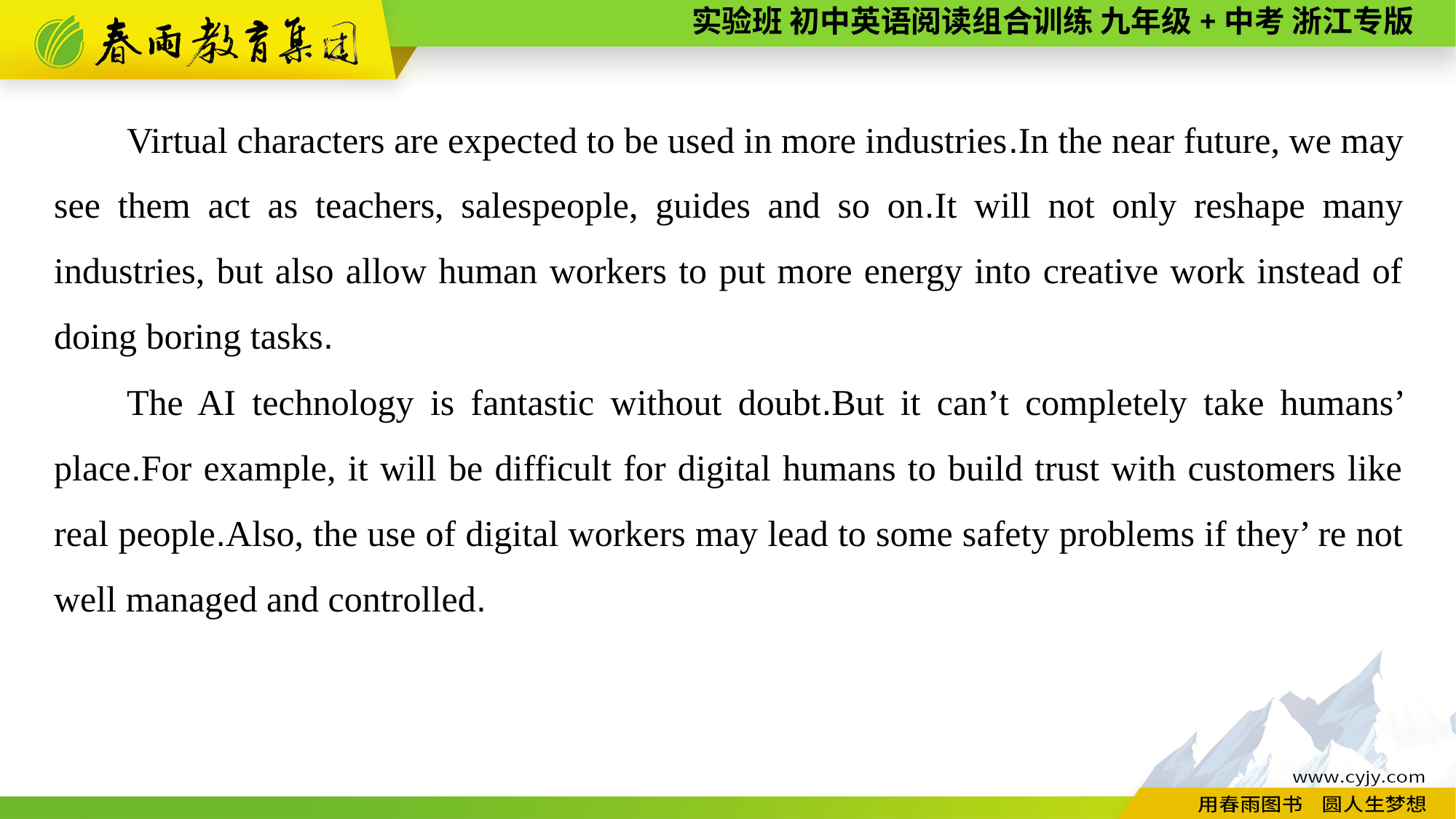

Virtual characters are expected to be used in more industries.In the near future, we may see them act as teachers, salespeople, guides and so on.It will not only reshape many industries, but also allow human workers to put more energy into creative work instead of doing boring tasks.
The AI technology is fantastic without doubt.But it can’t completely take humans’ place.For example, it will be difficult for digital humans to build trust with customers like real people.Also, the use of digital workers may lead to some safety problems if they’ re not well managed and controlled.